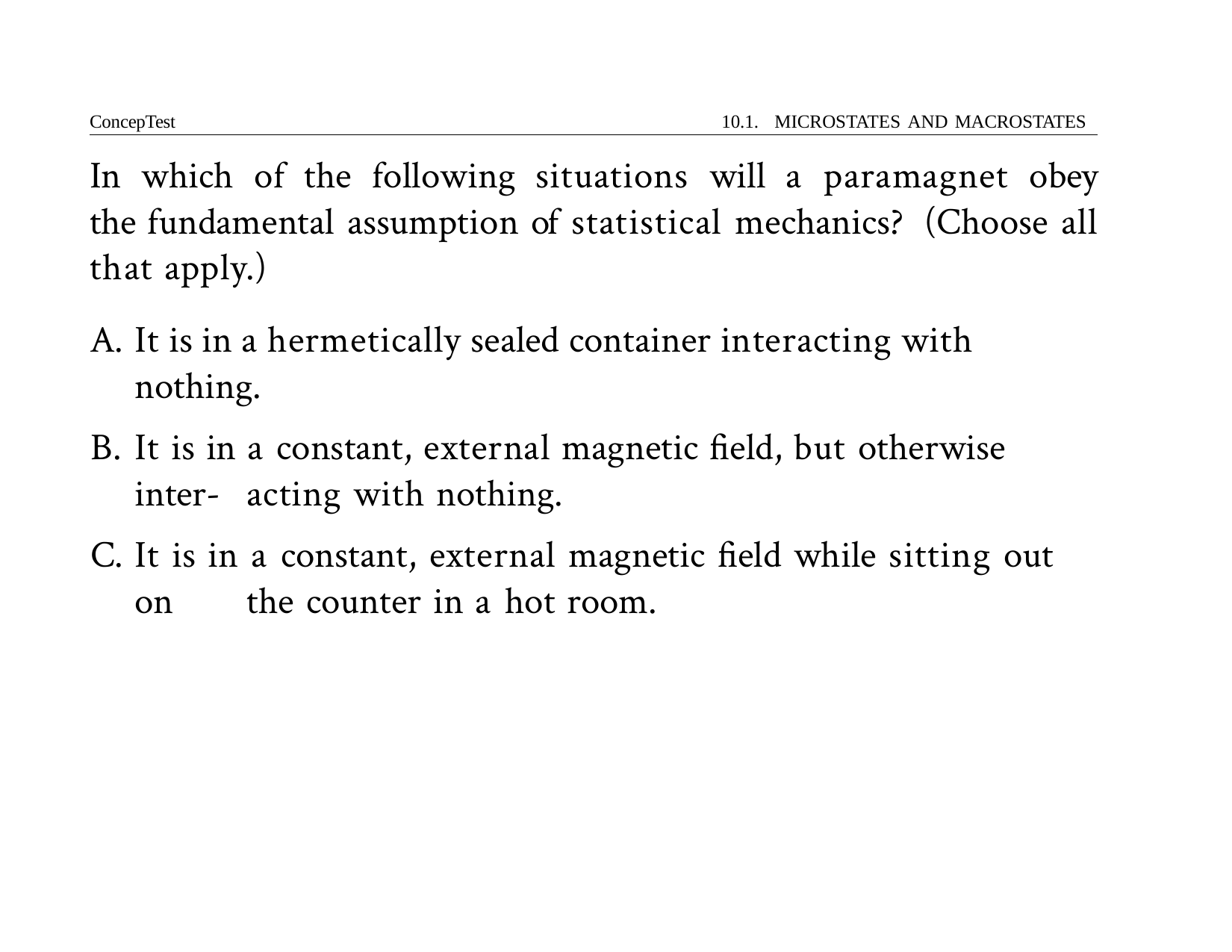

ConcepTest	10.1.  MICROSTATES AND MACROSTATES

# In which of the following situations will a paramagnet obey the fundamental assumption of statistical mechanics? (Choose all that apply.)
It is in a hermetically sealed container interacting with nothing.
It is in a constant, external magnetic field, but otherwise inter- 	acting with nothing.
It is in a constant, external magnetic field while sitting out on 	the counter in a hot room.